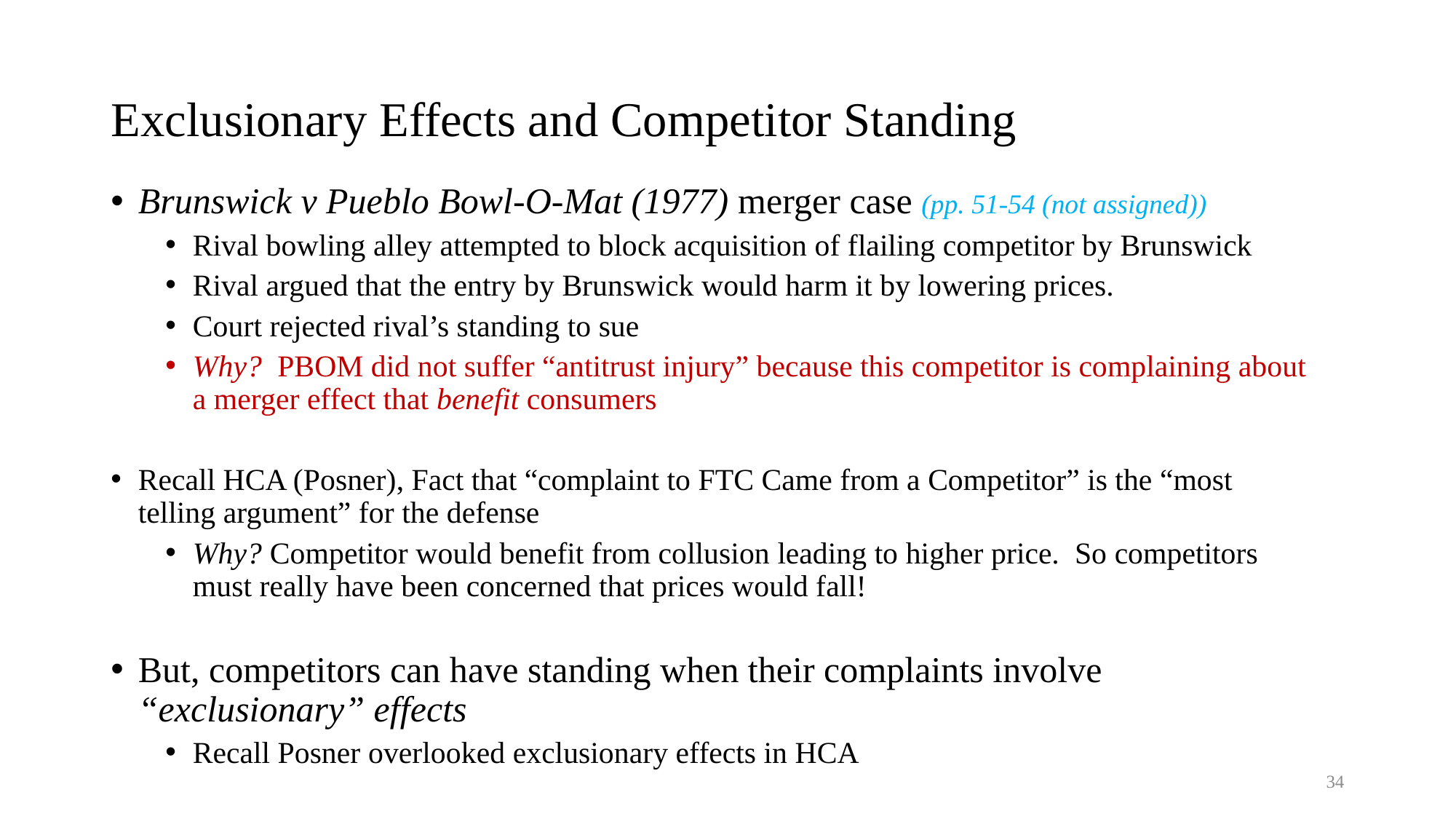

# Exclusionary Effects and Competitor Standing
Brunswick v Pueblo Bowl-O-Mat (1977) merger case (pp. 51-54 (not assigned))
Rival bowling alley attempted to block acquisition of flailing competitor by Brunswick
Rival argued that the entry by Brunswick would harm it by lowering prices.
Court rejected rival’s standing to sue
Why?  PBOM did not suffer “antitrust injury” because this competitor is complaining about a merger effect that benefit consumers
Recall HCA (Posner), Fact that “complaint to FTC Came from a Competitor” is the “most telling argument” for the defense
Why? Competitor would benefit from collusion leading to higher price.  So competitors must really have been concerned that prices would fall!
But, competitors can have standing when their complaints involve “exclusionary” effects
Recall Posner overlooked exclusionary effects in HCA

34